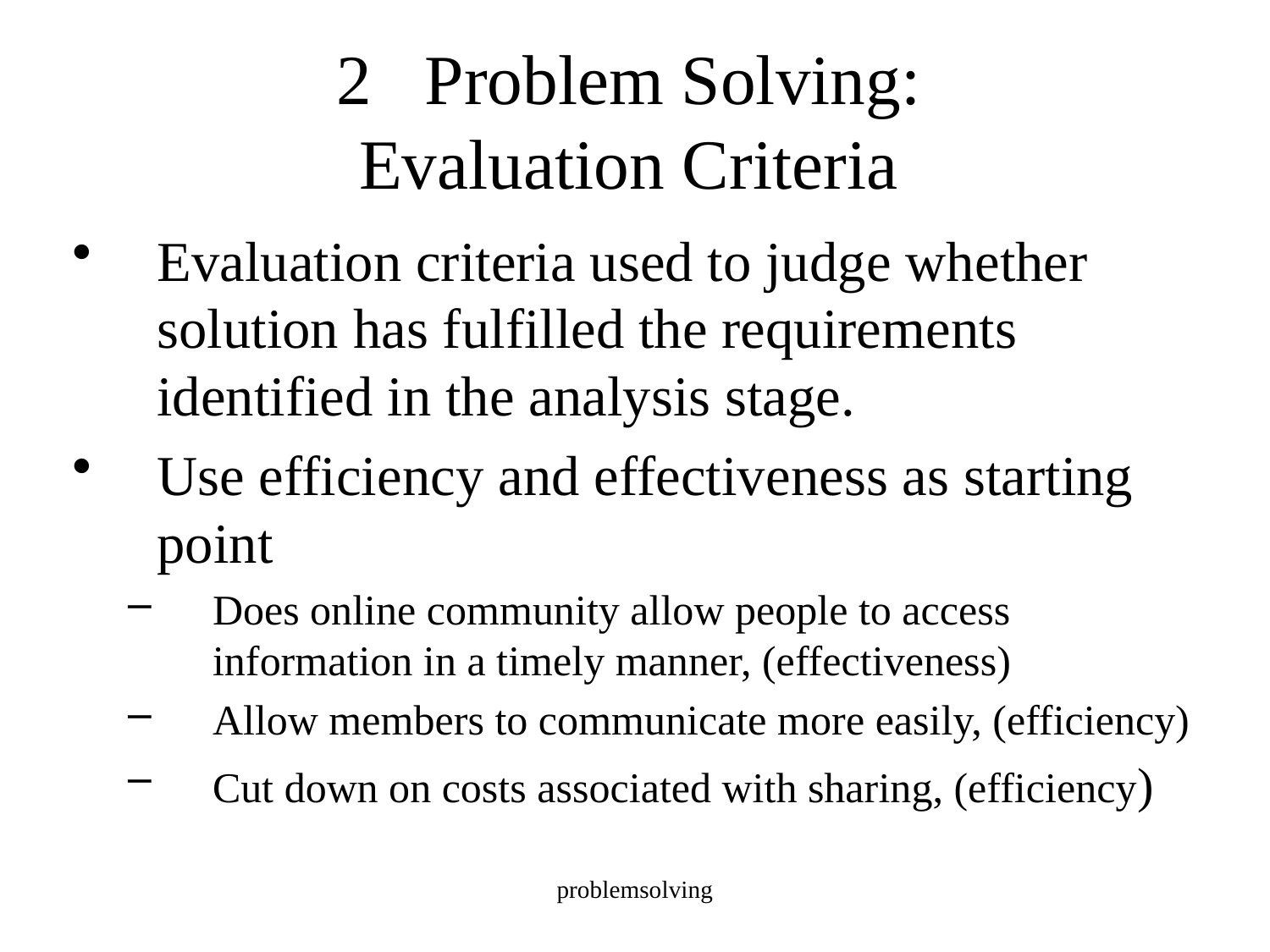

# 2   Problem Solving: Evaluation Criteria
Evaluation criteria used to judge whether solution has fulfilled the requirements identified in the analysis stage.
Use efficiency and effectiveness as starting point
Does online community allow people to access information in a timely manner, (effectiveness)
Allow members to communicate more easily, (efficiency)
Cut down on costs associated with sharing, (efficiency)
problemsolving